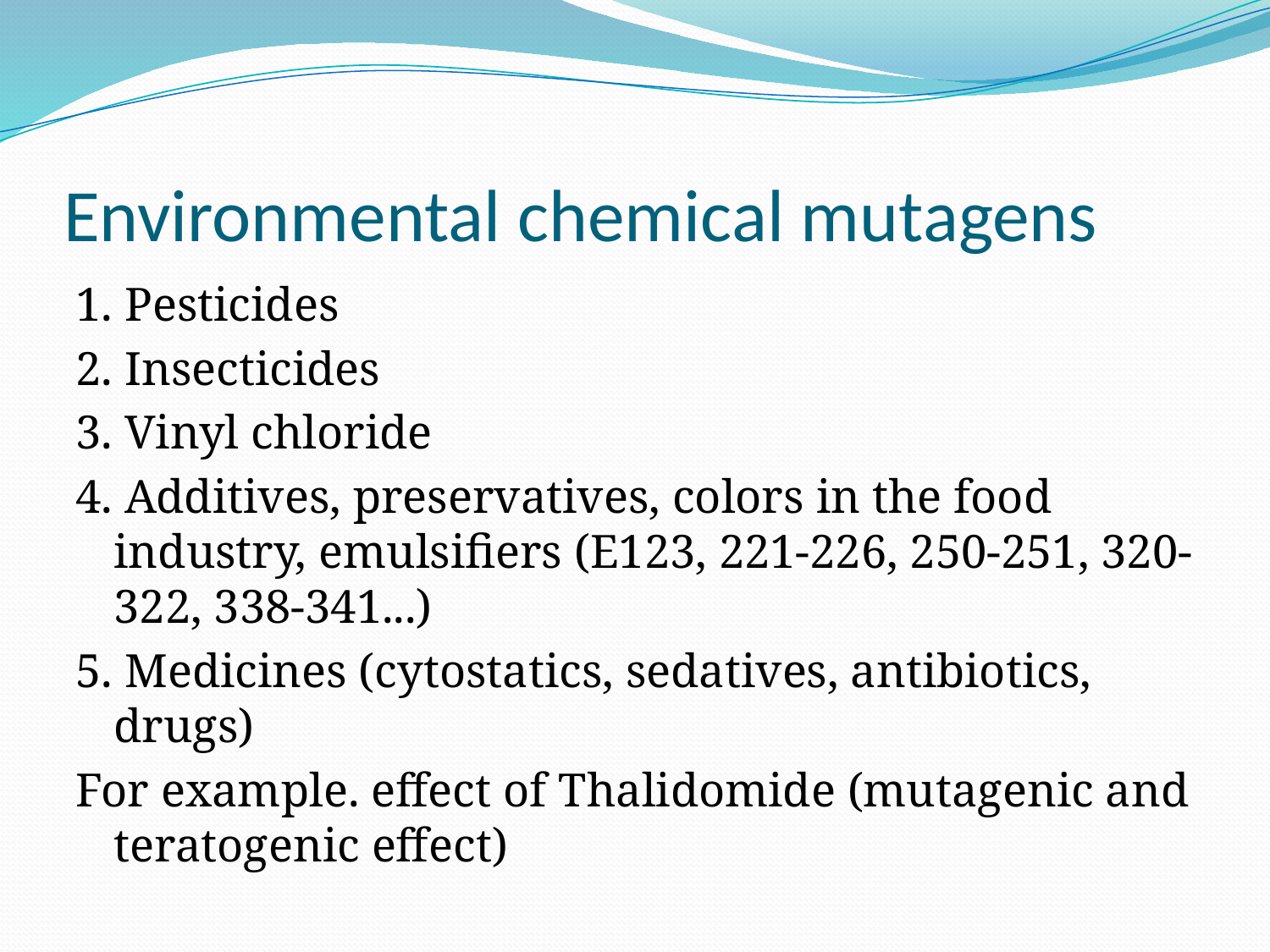

# Environmental chemical mutagens
1. Pesticides
2. Insecticides
3. Vinyl chloride
4. Additives, preservatives, colors in the food industry, emulsifiers (E123, 221-226, 250-251, 320-322, 338-341...)
5. Medicines (cytostatics, sedatives, antibiotics, drugs)
For example. effect of Thalidomide (mutagenic and teratogenic effect)